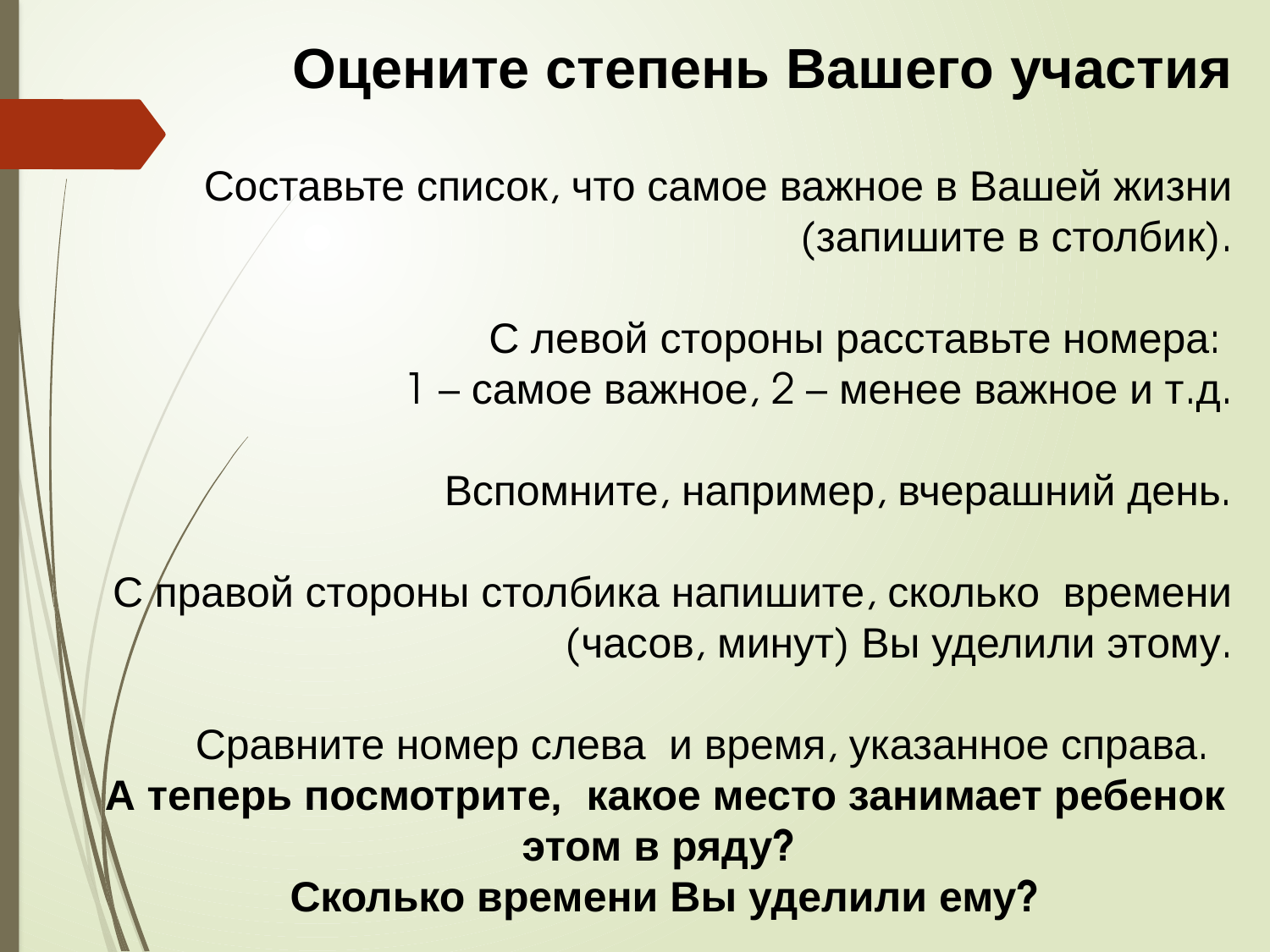

Оцените степень Вашего участия

Составьте список, что самое важное в Вашей жизни (запишите в столбик).

С левой стороны расставьте номера:
1 – самое важное, 2 – менее важное и т.д.

Вспомните, например, вчерашний день.

С правой стороны столбика напишите, сколько  времени (часов, минут) Вы уделили этому.

Сравните номер слева  и время, указанное справа.
А теперь посмотрите,  какое место занимает ребенок этом в ряду?
Сколько времени Вы уделили ему?